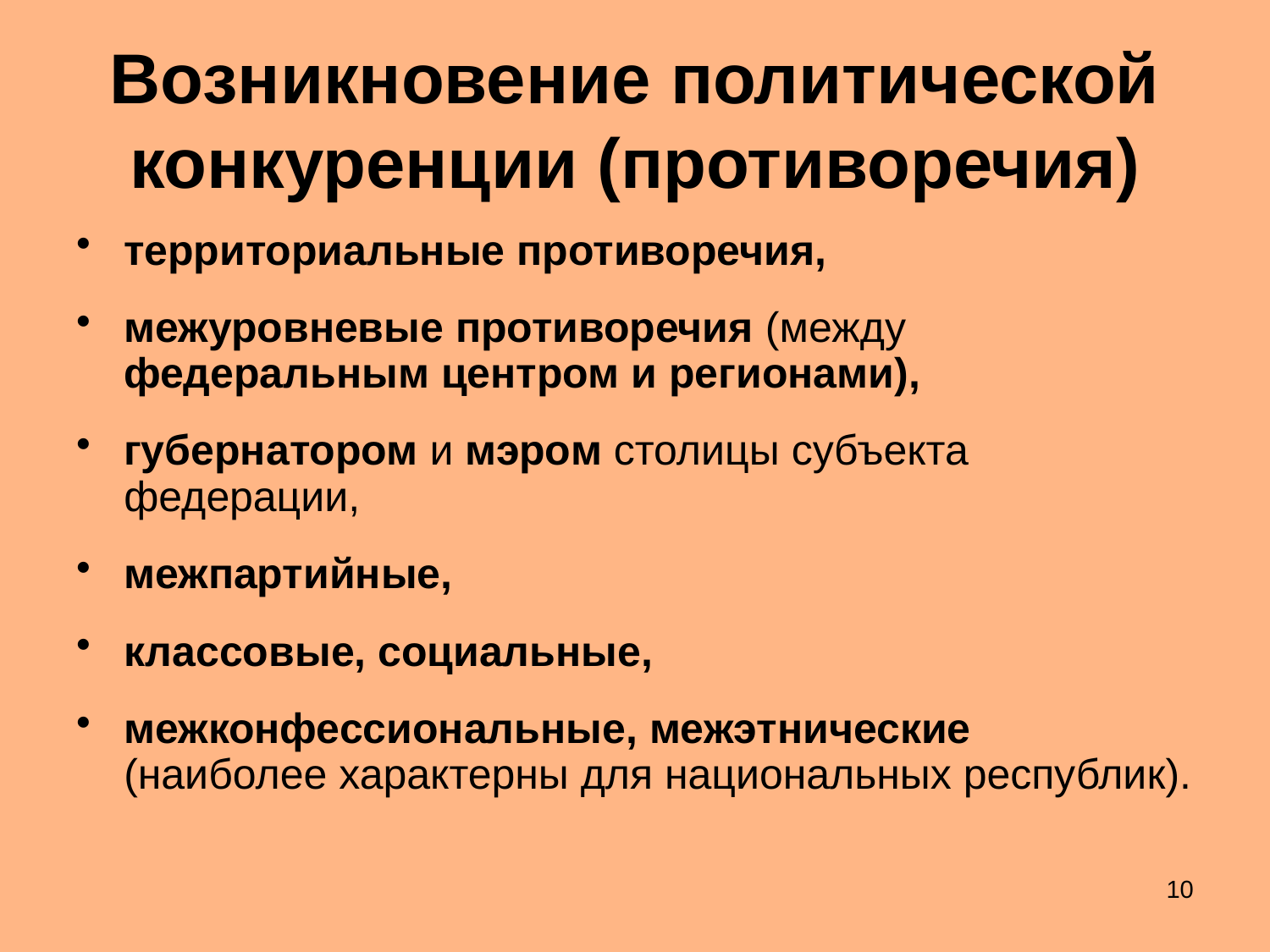

# Возникновение политической конкуренции (противоречия)
территориальные противоречия,
межуровневые противоречия (между федеральным центром и регионами),
губернатором и мэром столицы субъекта федерации,
межпартийные,
классовые, социальные,
межконфессиональные, межэтнические    (наиболее характерны для национальных республик).
10